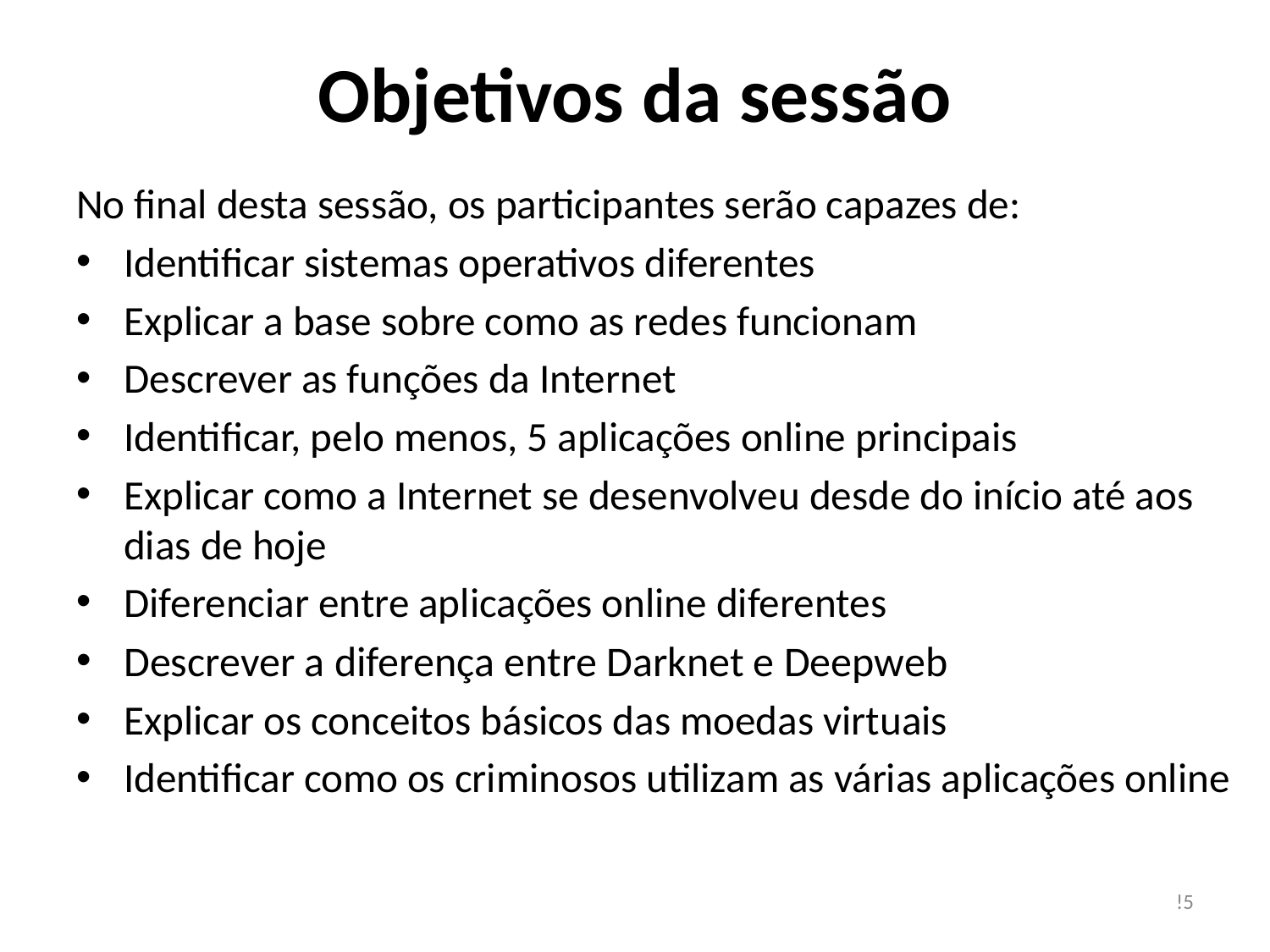

# Objetivos da sessão
No final desta sessão, os participantes serão capazes de:
Identificar sistemas operativos diferentes
Explicar a base sobre como as redes funcionam
Descrever as funções da Internet
Identificar, pelo menos, 5 aplicações online principais
Explicar como a Internet se desenvolveu desde do início até aos dias de hoje
Diferenciar entre aplicações online diferentes
Descrever a diferença entre Darknet e Deepweb
Explicar os conceitos básicos das moedas virtuais
Identificar como os criminosos utilizam as várias aplicações online

!5